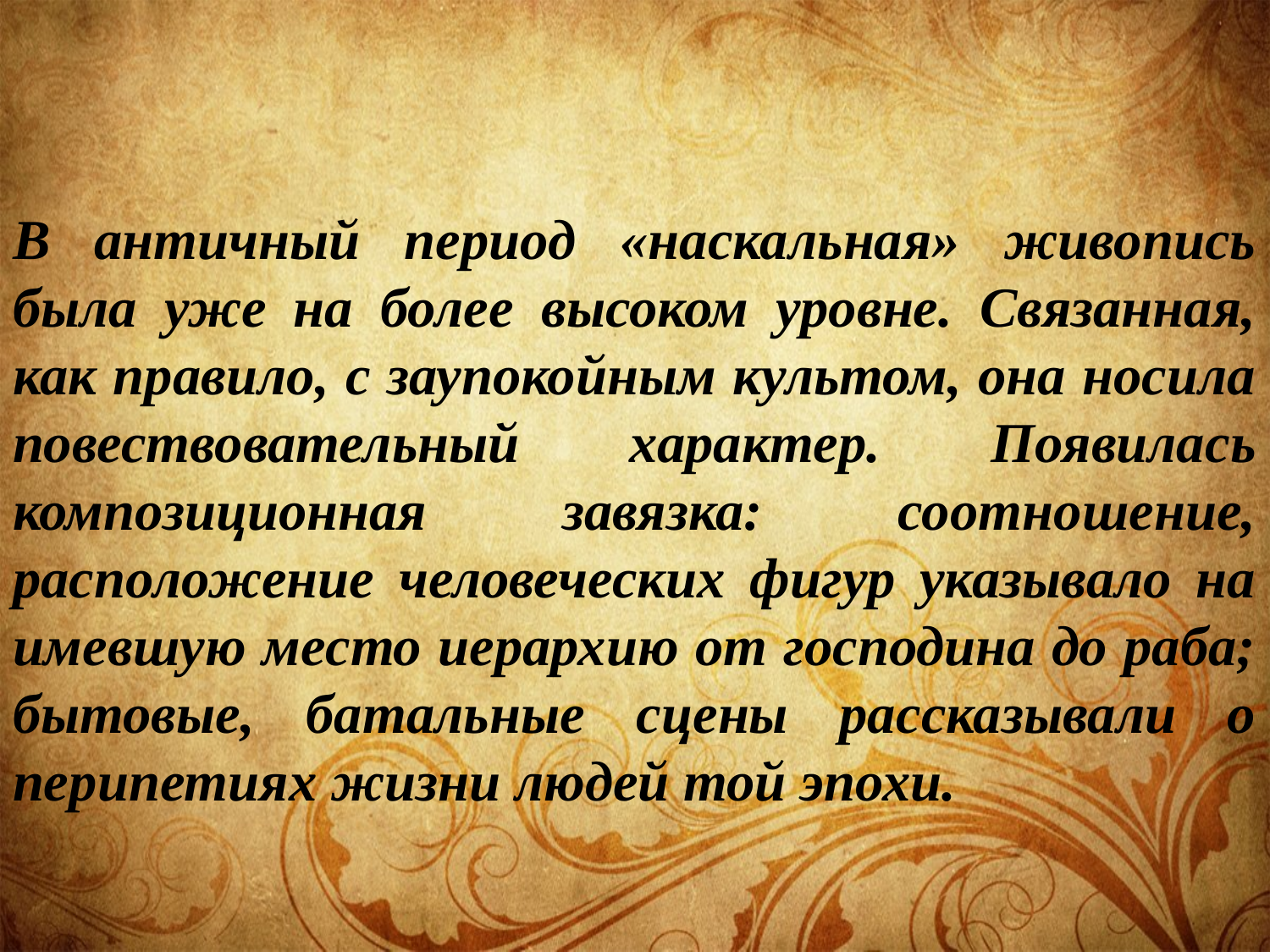

В античный период «наскальная» живопись была уже на более высоком уровне. Связанная, как правило, с заупокойным культом, она носила повествовательный характер. Появилась композиционная завязка: соотношение, расположение человеческих фигур указывало на имевшую место иерархию от господина до раба; бытовые, батальные сцены рассказывали о перипетиях жизни людей той эпохи.